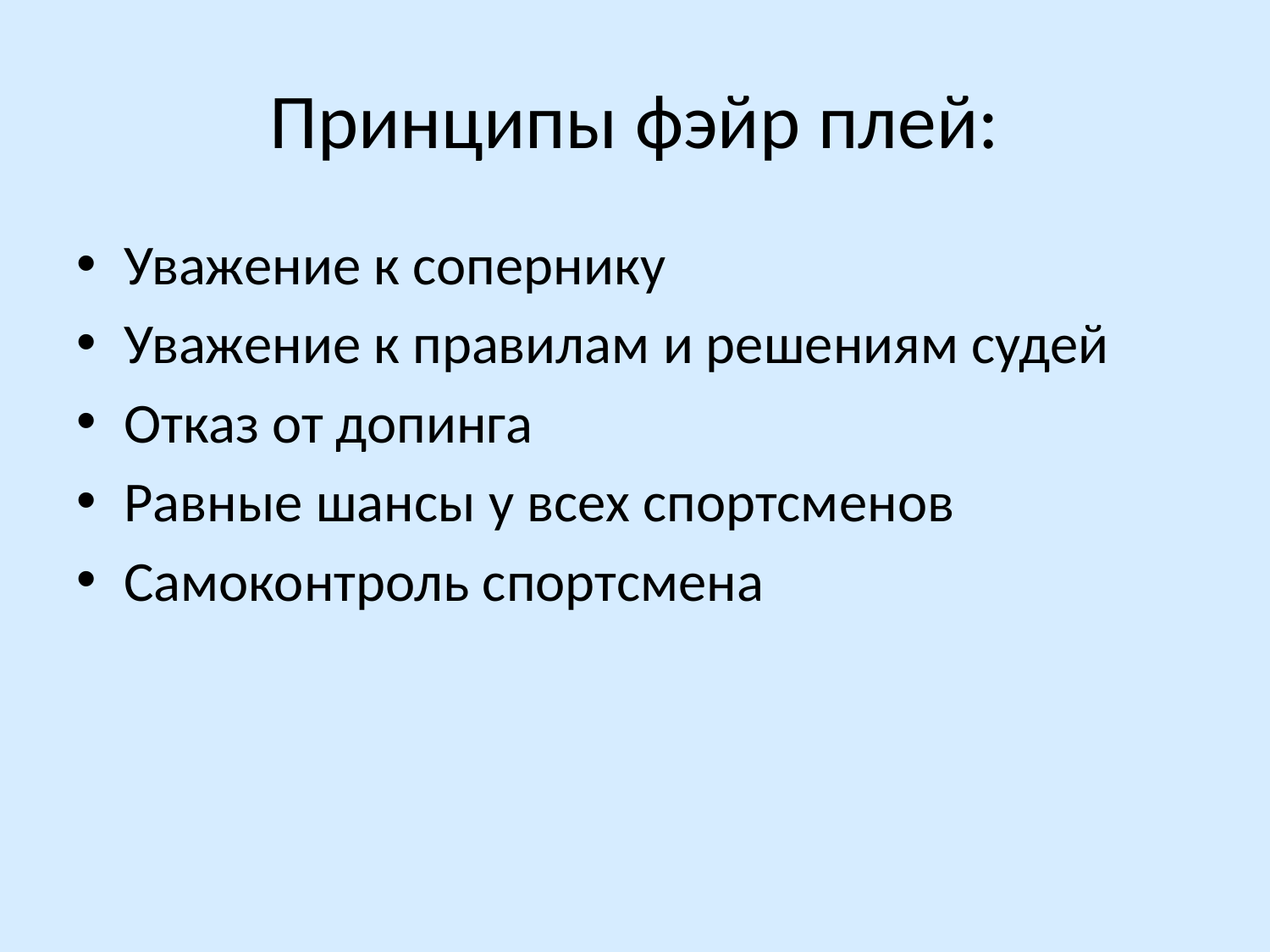

# Принципы фэйр плей:
Уважение к сопернику
Уважение к правилам и решениям судей
Отказ от допинга
Равные шансы у всех спортсменов
Самоконтроль спортсмена